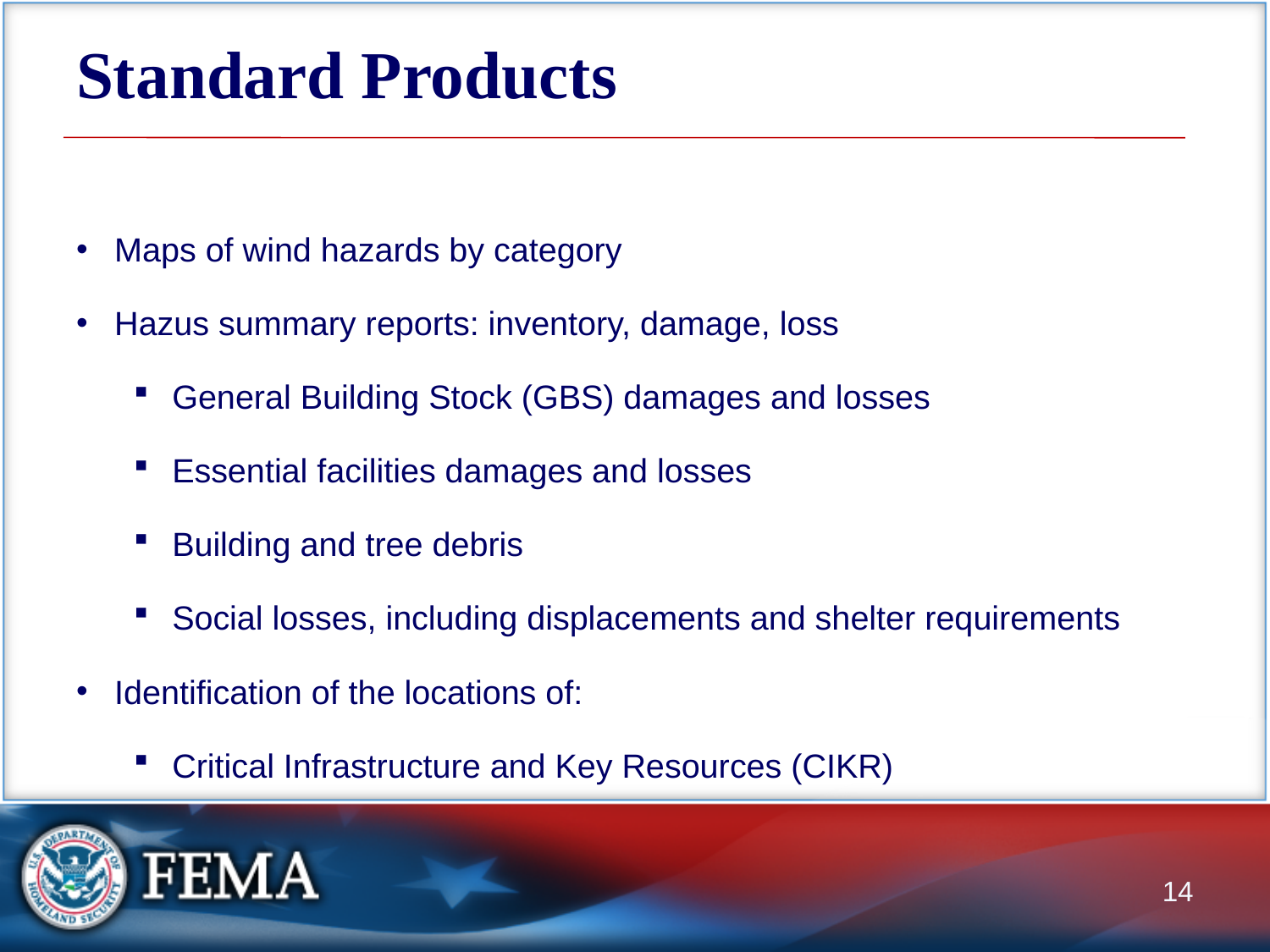

# Standard Products

Maps of wind hazards by category
Hazus summary reports: inventory, damage, loss
General Building Stock (GBS) damages and losses
Essential facilities damages and losses
Building and tree debris
Social losses, including displacements and shelter requirements
Identification of the locations of:
Critical Infrastructure and Key Resources (CIKR)
14